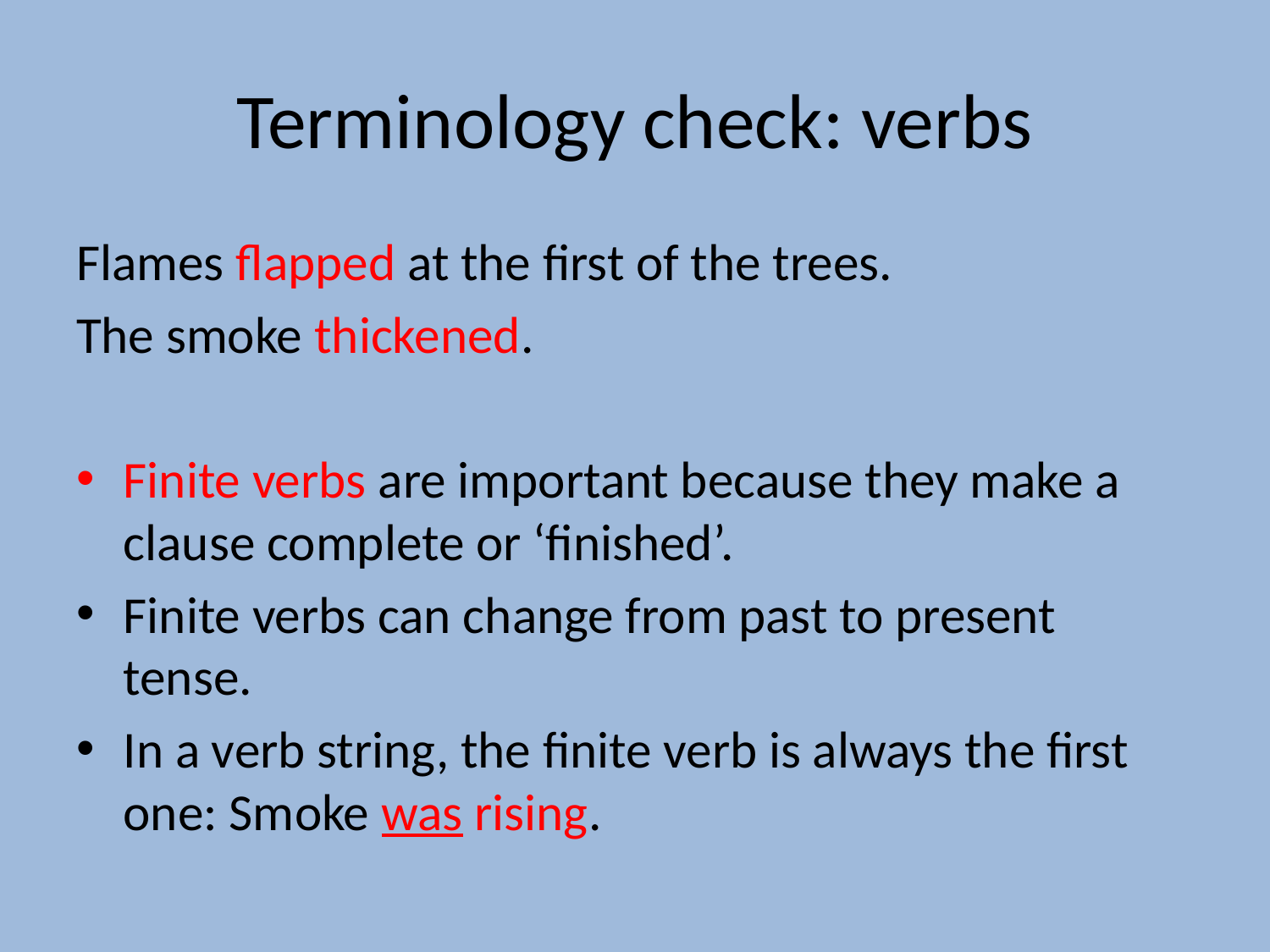

# Terminology check: verbs
Flames flapped at the first of the trees.
The smoke thickened.

Finite verbs are important because they make a clause complete or ‘finished’.
Finite verbs can change from past to present tense.
In a verb string, the finite verb is always the first one: Smoke was rising.